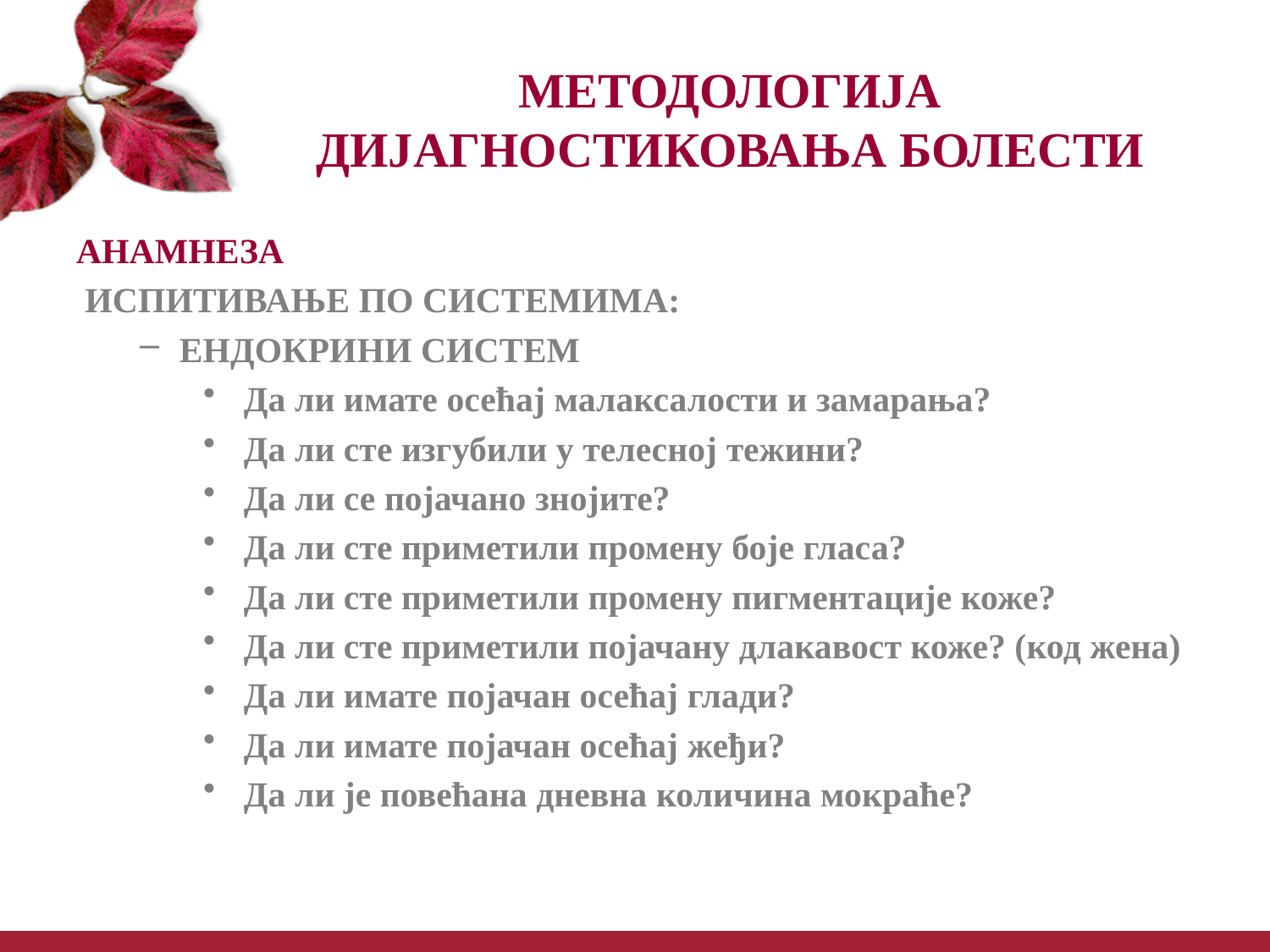

# МЕТОДОЛОГИЈА ДИЈАГНОСТИКОВАЊА БОЛЕСТИ
АНАМНЕЗА
 ИСПИТИВАЊЕ ПО СИСТЕМИМА:
ЕНДОКРИНИ СИСТЕМ
 Да ли имате осећај малаксалости и замарања?
 Да ли сте изгубили у телесној тежини?
 Да ли се појачано знојите?
 Да ли сте приметили промену боје гласа?
 Да ли сте приметили промену пигментације коже?
 Да ли сте приметили појачану длакавост коже? (код жена)
 Да ли имате појачан осећај глади?
 Да ли имате појачан осећај жеђи?
 Да ли је повећана дневна количина мокраће?